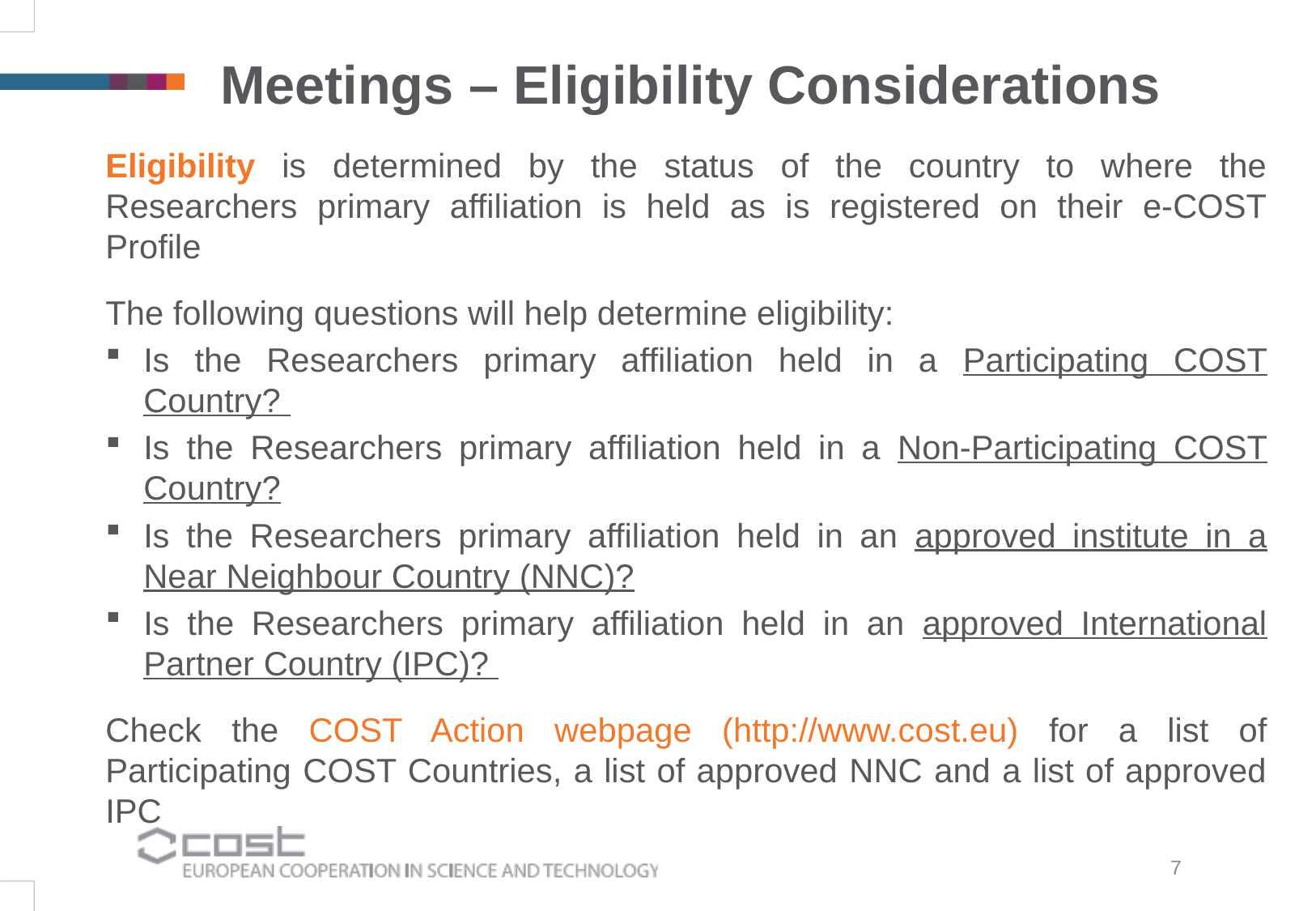

Meetings – Eligibility Considerations
Eligibility is determined by the status of the country to where the Researchers primary affiliation is held as is registered on their e-COST Profile

The following questions will help determine eligibility:
Is the Researchers primary affiliation held in a Participating COST Country?
Is the Researchers primary affiliation held in a Non-Participating COST Country?
Is the Researchers primary affiliation held in an approved institute in a Near Neighbour Country (NNC)?
Is the Researchers primary affiliation held in an approved International Partner Country (IPC)?

Check the COST Action webpage (http://www.cost.eu) for a list of Participating COST Countries, a list of approved NNC and a list of approved IPC

7